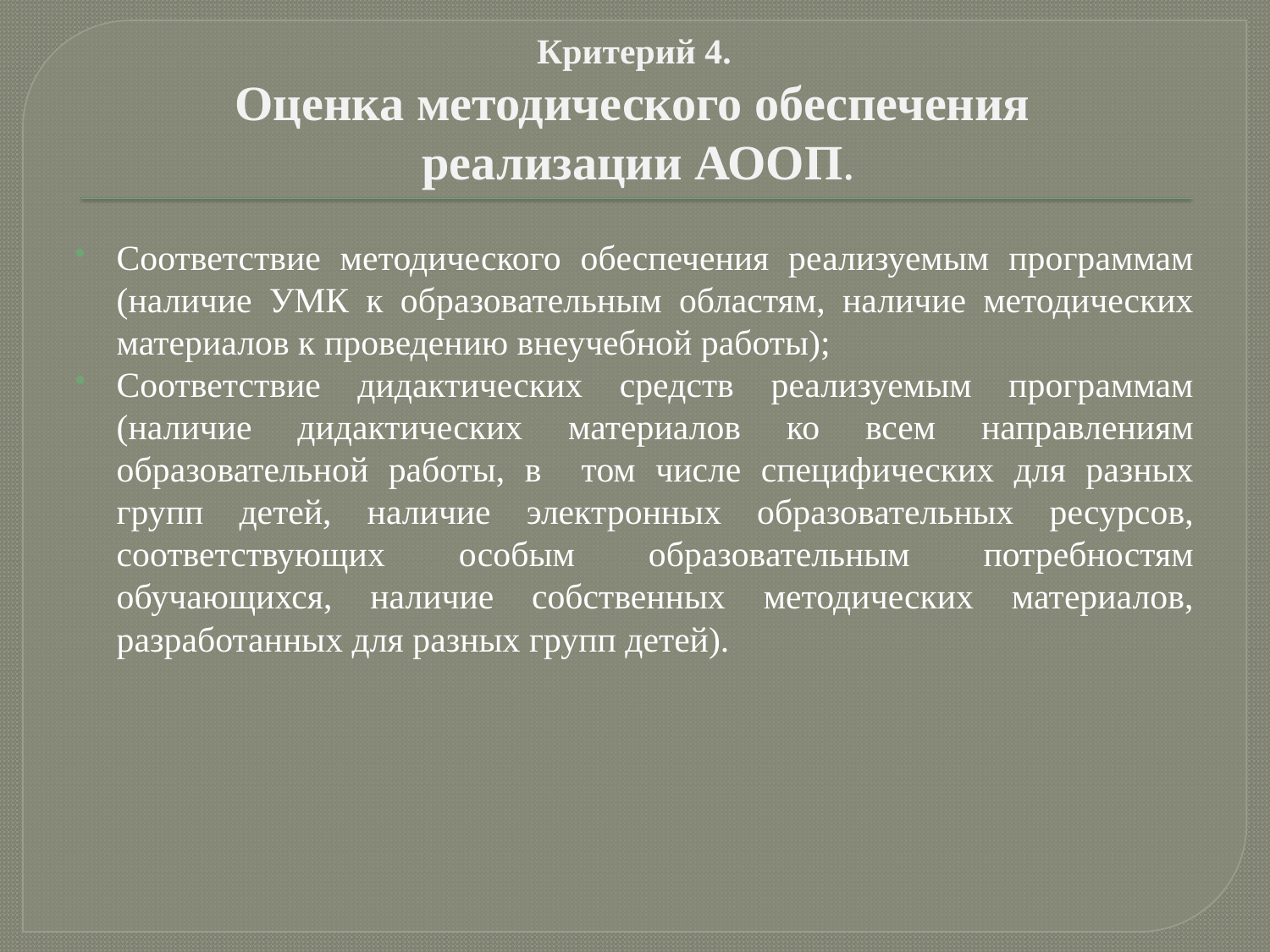

# Критерий 4. Оценка методического обеспечения реализации АООП.
Соответствие методического обеспечения реализуемым программам (наличие УМК к образовательным областям, наличие методических материалов к проведению внеучебной работы);
Соответствие дидактических средств реализуемым программам (наличие дидактических материалов ко всем направлениям образовательной работы, в  том числе специфических для разных групп детей, наличие электронных образовательных ресурсов, соответствующих особым образовательным потребностям обучающихся, наличие собственных методических материалов, разработанных для разных групп детей).